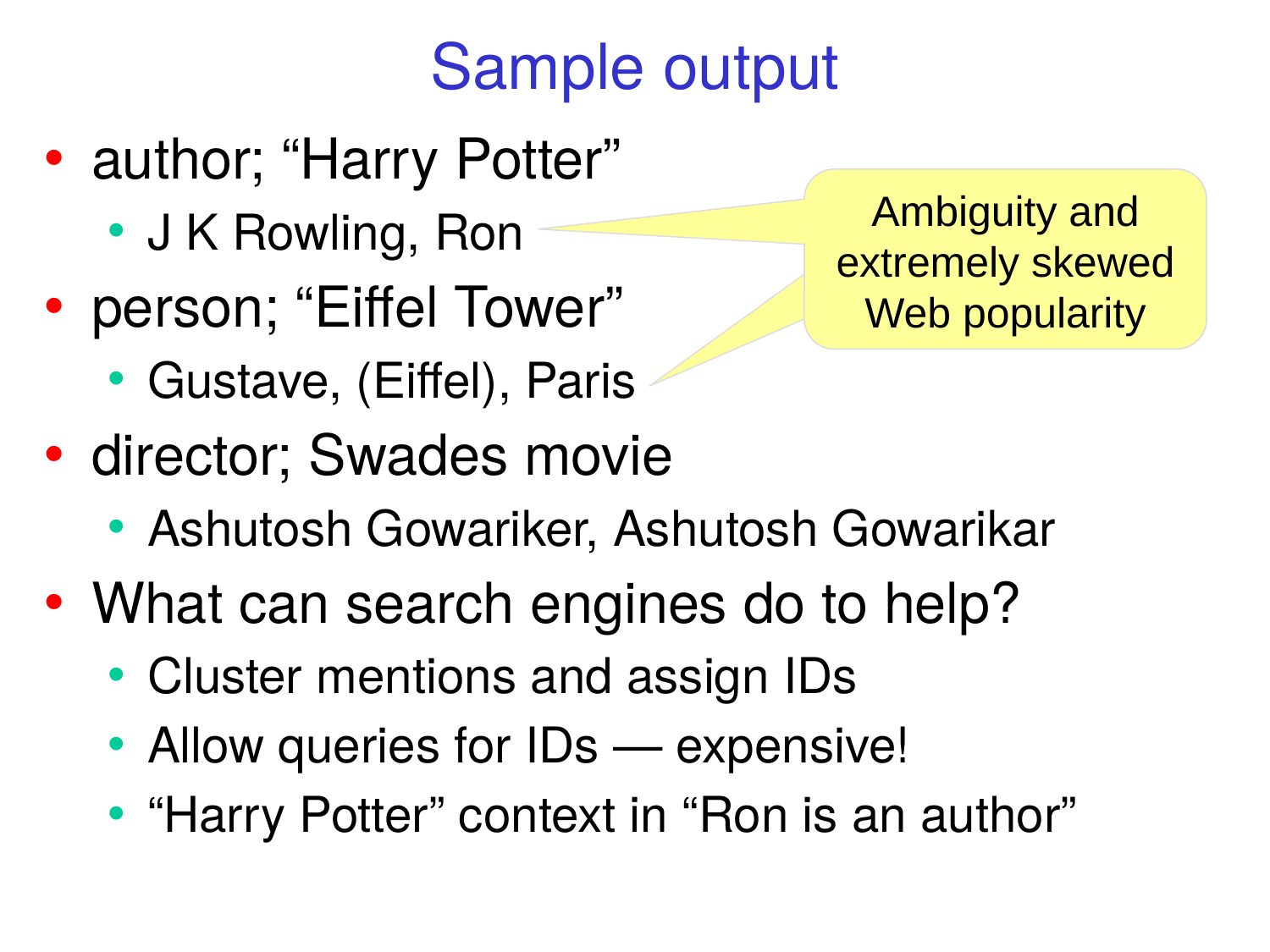

# Sample output
author; “Harry Potter”
J K Rowling, Ron
person; “Eiffel Tower”
Gustave, (Eiffel), Paris
director; Swades movie
Ashutosh Gowariker, Ashutosh Gowarikar
What can search engines do to help?
Cluster mentions and assign IDs
Allow queries for IDs — expensive!
“Harry Potter” context in “Ron is an author”

Ambiguity and
extremely skewed
Web popularity